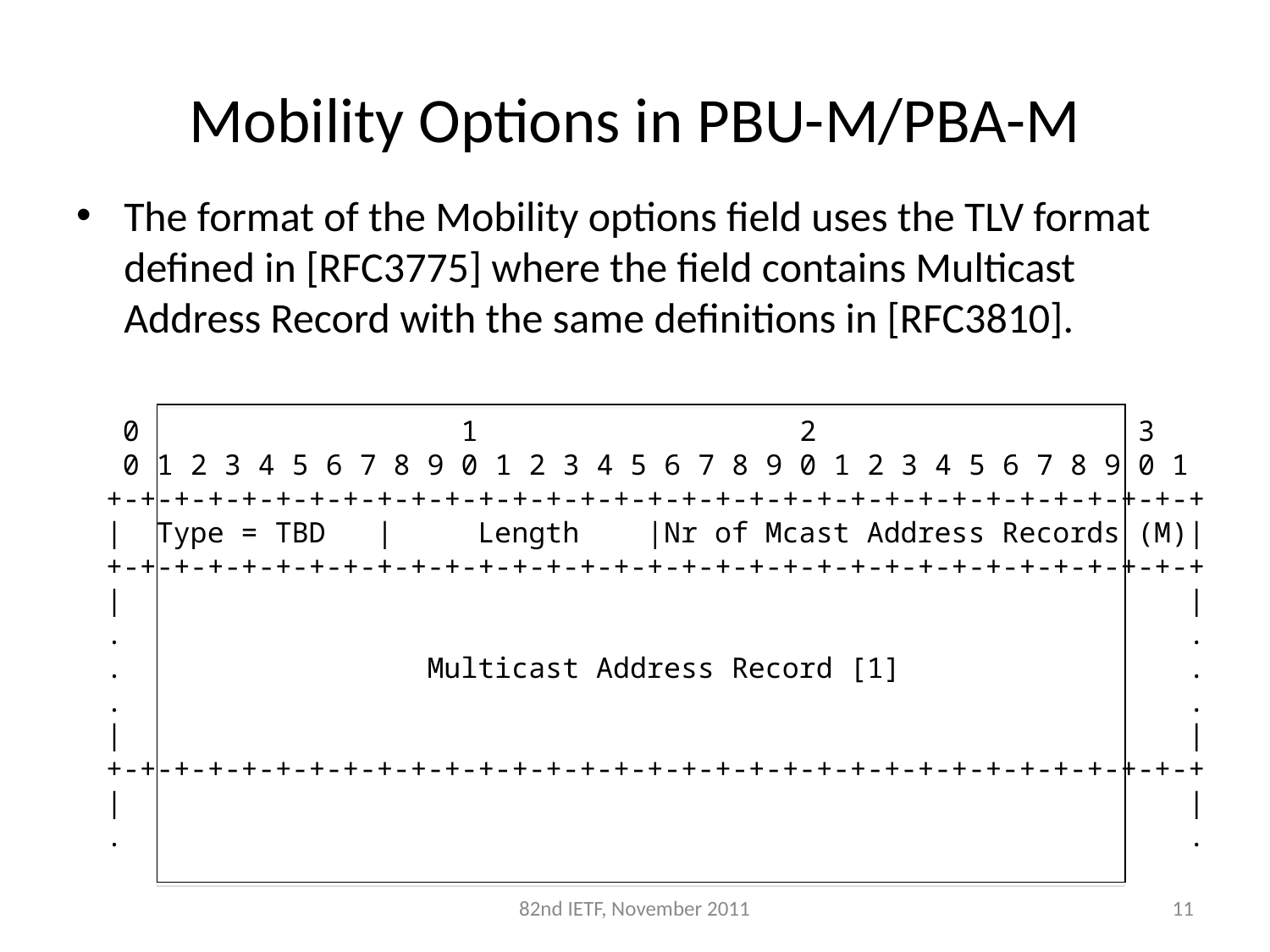

# Mobility Options in PBU-M/PBA-M
The format of the Mobility options field uses the TLV format defined in [RFC3775] where the field contains Multicast Address Record with the same definitions in [RFC3810].

      0                   1                   2                   3
      0 1 2 3 4 5 6 7 8 9 0 1 2 3 4 5 6 7 8 9 0 1 2 3 4 5 6 7 8 9 0 1
     +-+-+-+-+-+-+-+-+-+-+-+-+-+-+-+-+-+-+-+-+-+-+-+-+-+-+-+-+-+-+-+-+
     |  Type = TBD   |     Length    |Nr of Mcast Address Records (M)|
     +-+-+-+-+-+-+-+-+-+-+-+-+-+-+-+-+-+-+-+-+-+-+-+-+-+-+-+-+-+-+-+-+
     |                                                               |
     .                                                               .
     .                  Multicast Address Record [1]                 .
     .                                                               .
     |                                                               |
     +-+-+-+-+-+-+-+-+-+-+-+-+-+-+-+-+-+-+-+-+-+-+-+-+-+-+-+-+-+-+-+-+
     |                                                               |
     .                                                               .
82nd IETF, November 2011
11